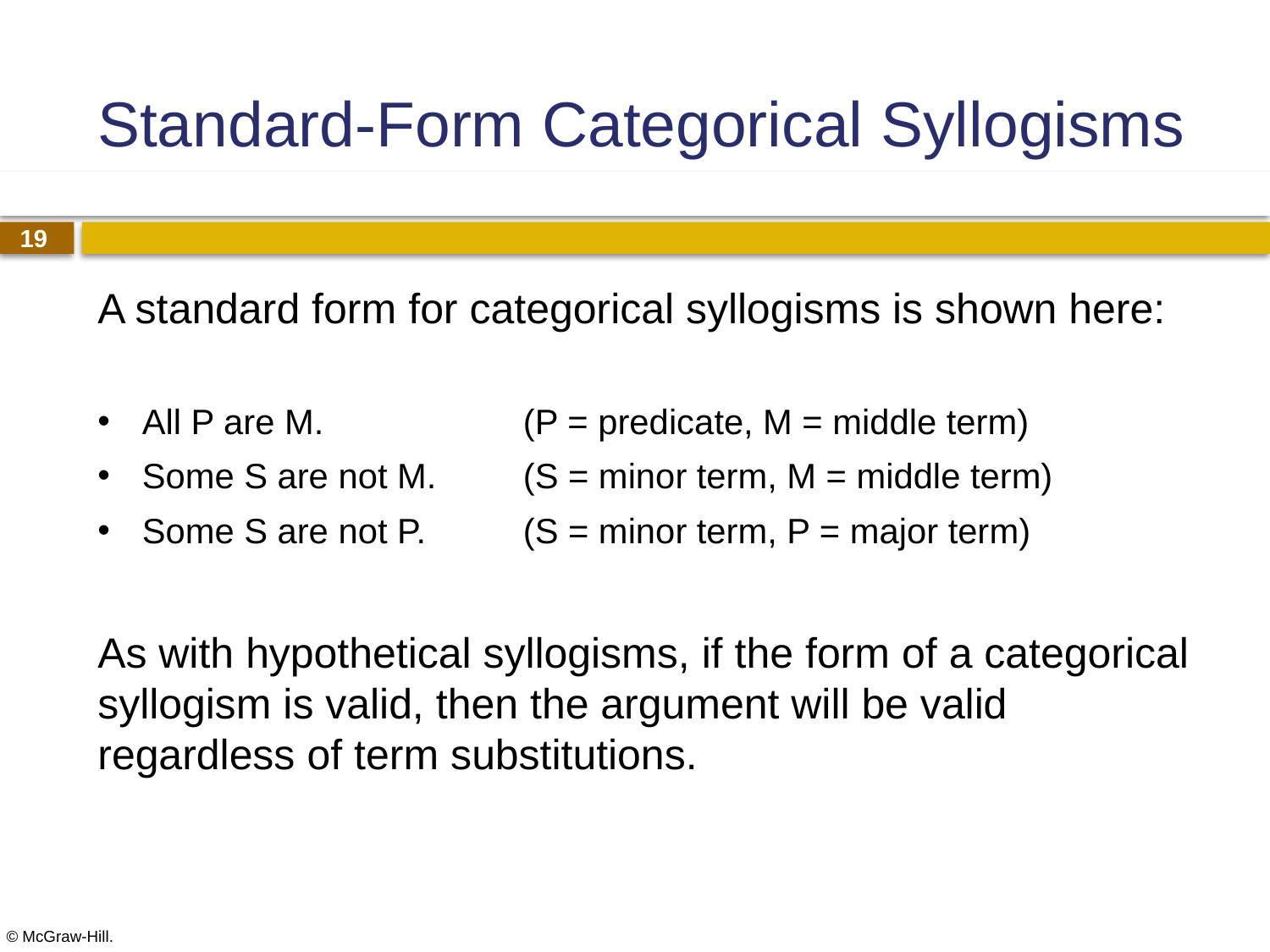

# Standard-Form Categorical Syllogisms
A standard form for categorical syllogisms is shown here:

All P are M.		(P = predicate, M = middle term)
Some S are not M.	(S = minor term, M = middle term)
Some S are not P.	(S = minor term, P = major term)

As with hypothetical syllogisms, if the form of a categorical syllogism is valid, then the argument will be valid regardless of term substitutions.